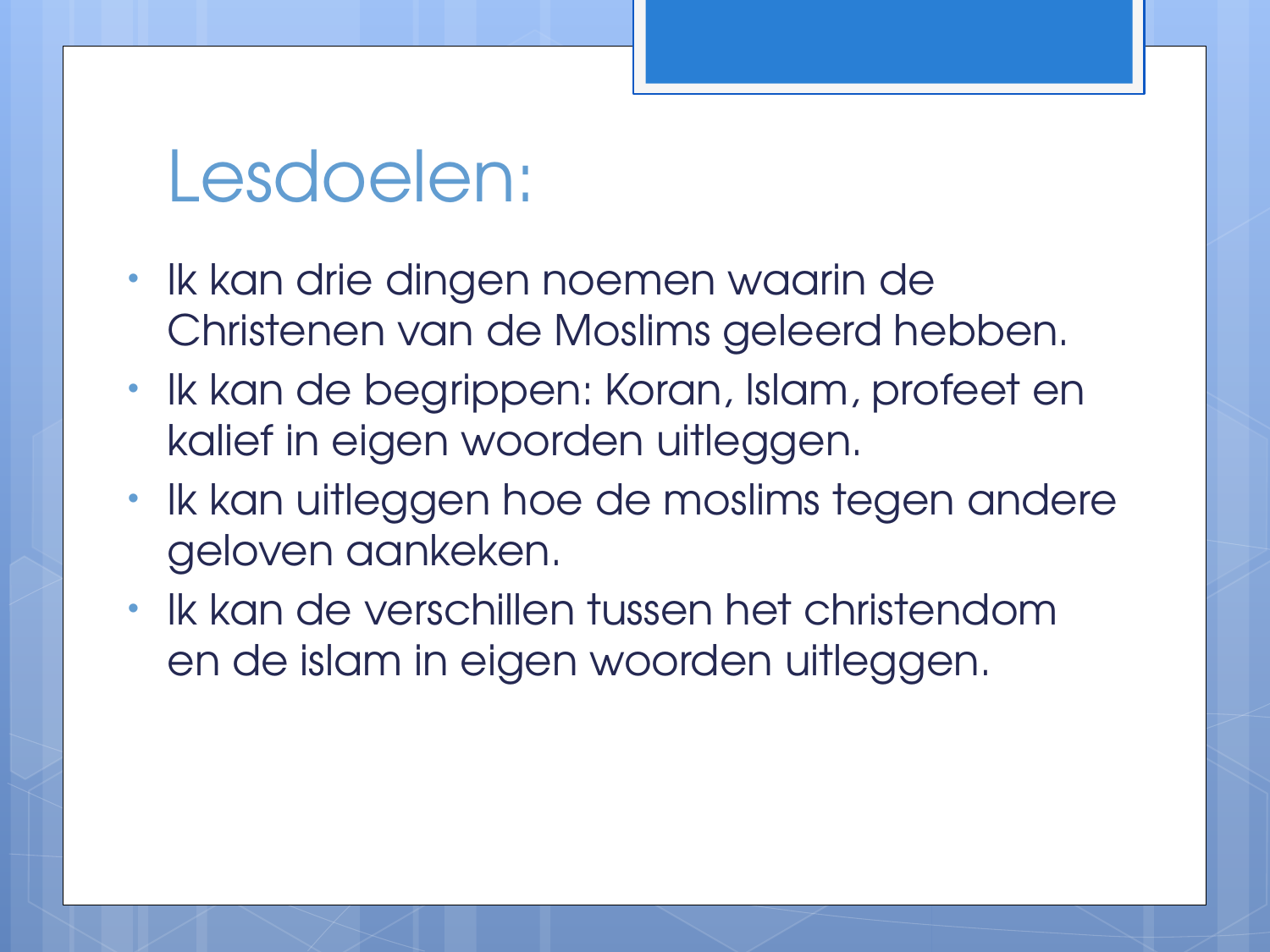

# Lesdoelen:
Ik kan drie dingen noemen waarin de Christenen van de Moslims geleerd hebben.
Ik kan de begrippen: Koran, Islam, profeet en kalief in eigen woorden uitleggen.
Ik kan uitleggen hoe de moslims tegen andere geloven aankeken.
Ik kan de verschillen tussen het christendom en de islam in eigen woorden uitleggen.